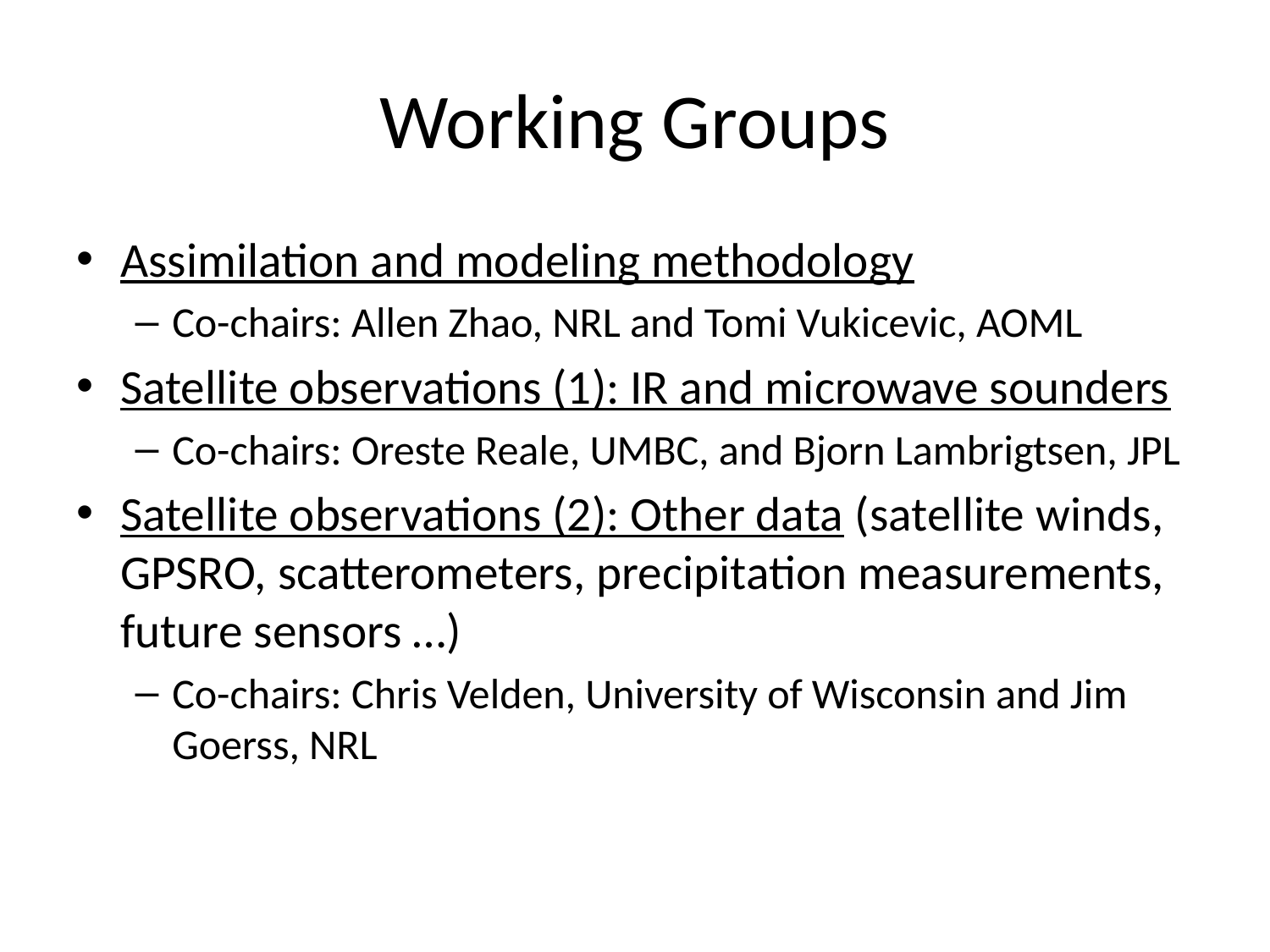

# Working Groups
Assimilation and modeling methodology
Co-chairs: Allen Zhao, NRL and Tomi Vukicevic, AOML
Satellite observations (1): IR and microwave sounders
Co-chairs: Oreste Reale, UMBC, and Bjorn Lambrigtsen, JPL
Satellite observations (2): Other data (satellite winds, GPSRO, scatterometers, precipitation measurements, future sensors …)
Co-chairs: Chris Velden, University of Wisconsin and Jim Goerss, NRL